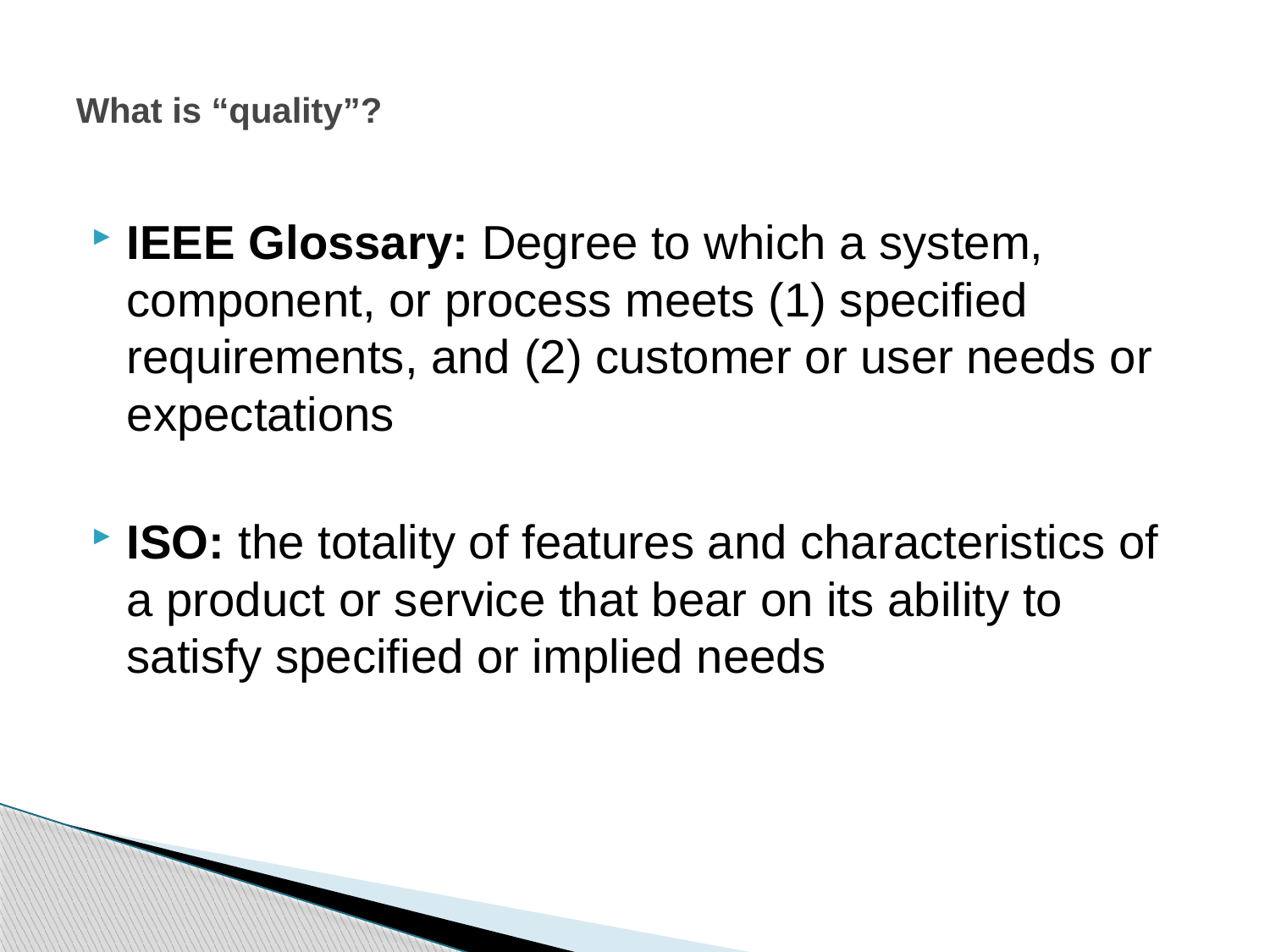

# What is “quality”?
IEEE Glossary: Degree to which a system, component, or process meets (1) specified requirements, and (2) customer or user needs or expectations

ISO: the totality of features and characteristics of a product or service that bear on its ability to satisfy specified or implied needs